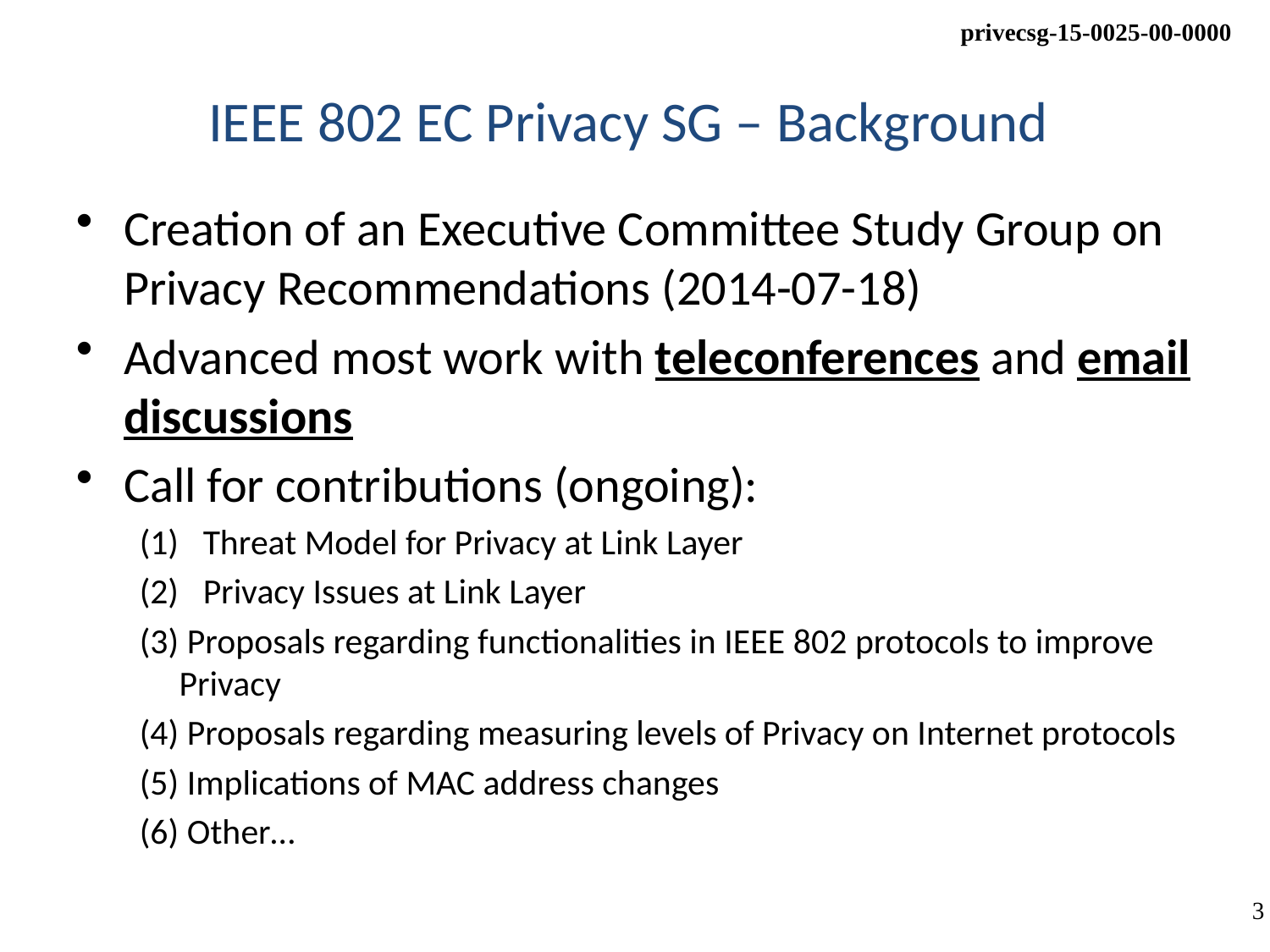

# IEEE 802 EC Privacy SG – Background
Creation of an Executive Committee Study Group on Privacy Recommendations (2014-07-18)
Advanced most work with teleconferences and email discussions
Call for contributions (ongoing):
Threat Model for Privacy at Link Layer
Privacy Issues at Link Layer
(3) Proposals regarding functionalities in IEEE 802 protocols to improve Privacy
(4) Proposals regarding measuring levels of Privacy on Internet protocols
(5) Implications of MAC address changes
(6) Other…